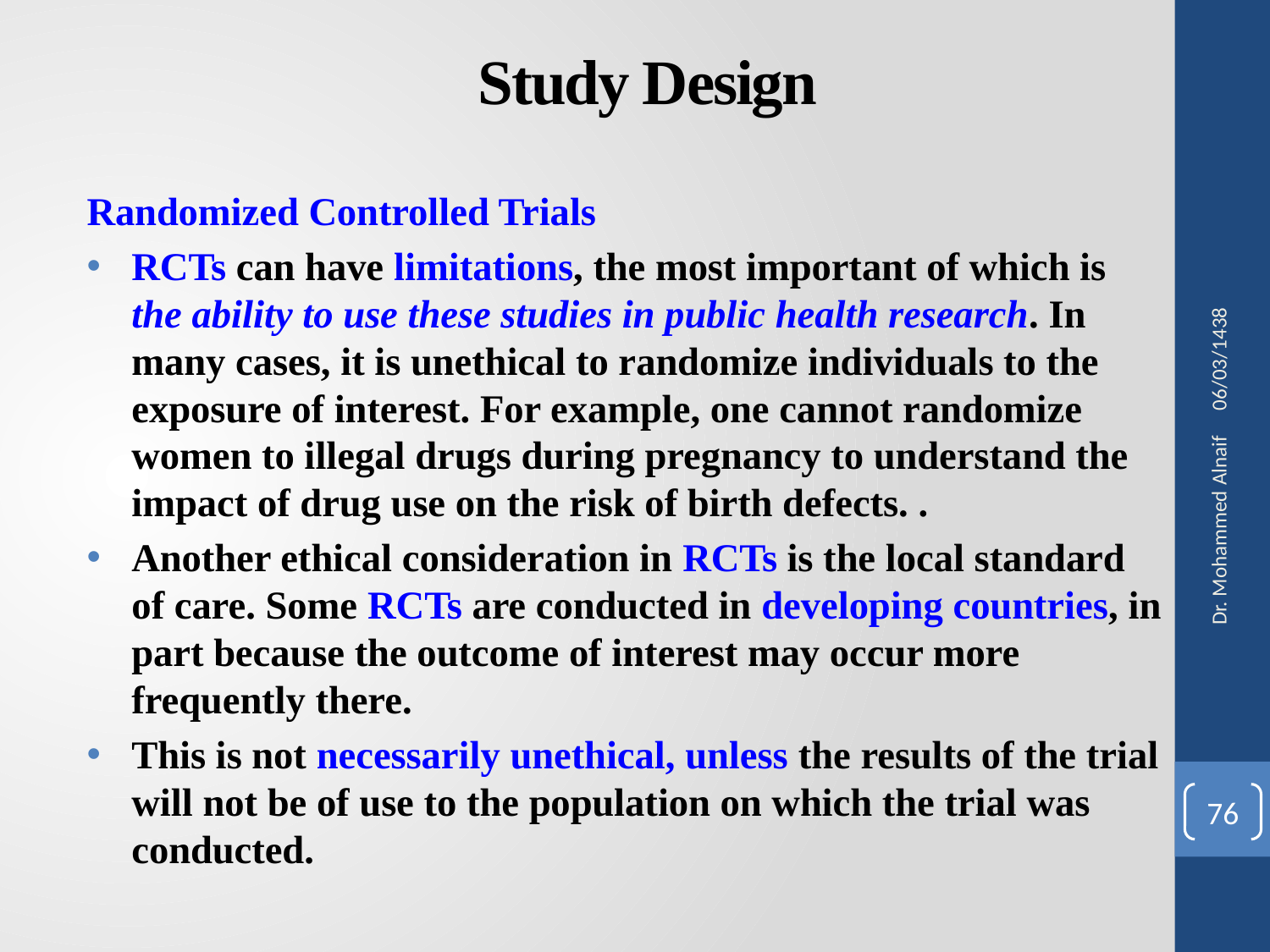

# Study Design
Randomized Controlled Trials
RCTs can have limitations, the most important of which is the ability to use these studies in public health research. In many cases, it is unethical to randomize individuals to the exposure of interest. For example, one cannot randomize women to illegal drugs during pregnancy to understand the impact of drug use on the risk of birth defects. .
Another ethical consideration in RCTs is the local standard of care. Some RCTs are conducted in developing countries, in part because the outcome of interest may occur more frequently there.
This is not necessarily unethical, unless the results of the trial will not be of use to the population on which the trial was conducted.
06/03/1438
Dr. Mohammed Alnaif
76